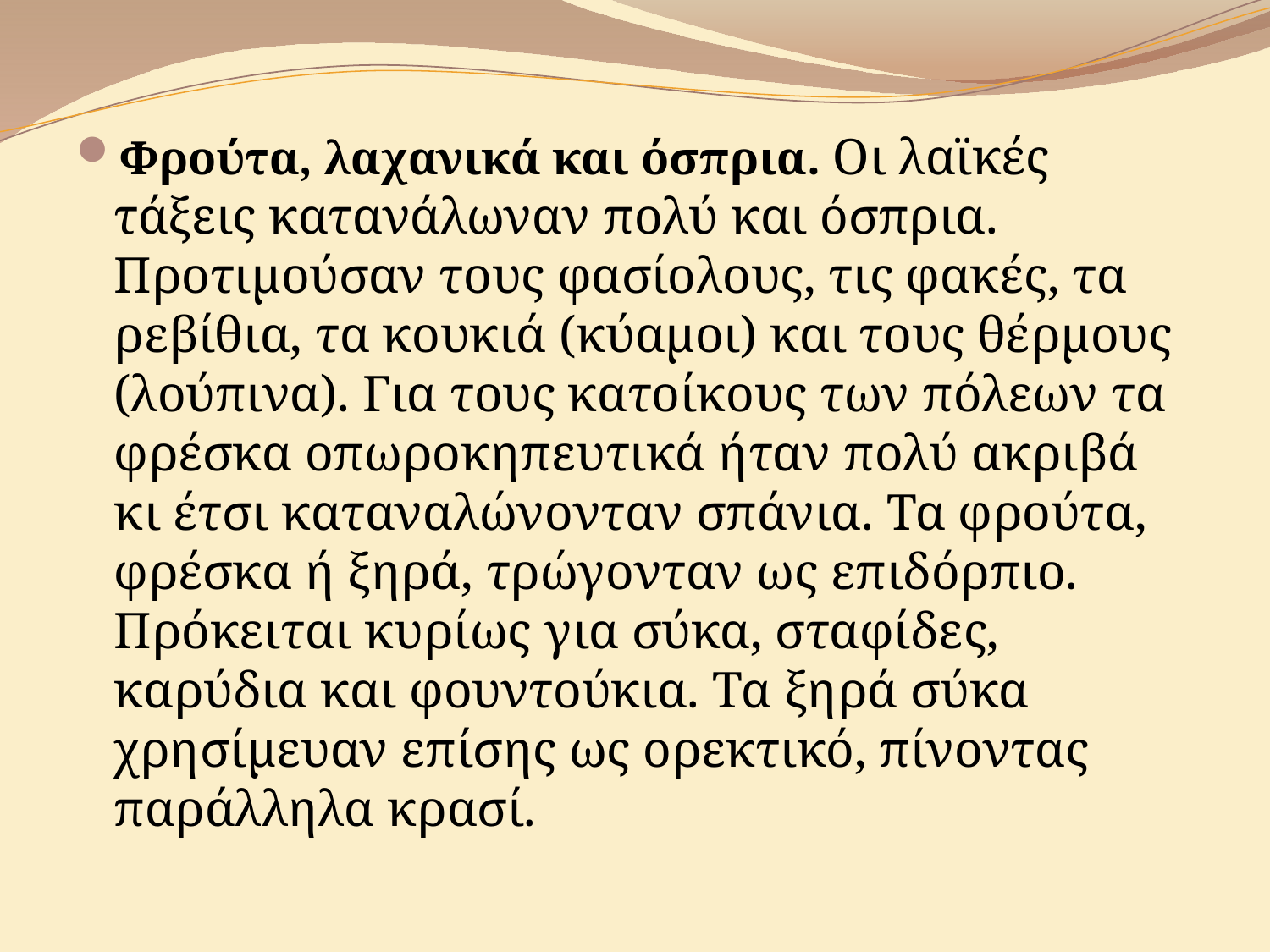

#
Φρούτα, λαχανικά και όσπρια. Οι λαϊκές τάξεις κατανάλωναν πολύ και όσπρια. Προτιμούσαν τους φασίολους, τις φακές, τα ρεβίθια, τα κουκιά (κύαμοι) και τους θέρμους (λούπινα). Για τους κατοίκους των πόλεων τα φρέσκα οπωροκηπευτικά ήταν πολύ ακριβά κι έτσι καταναλώνονταν σπάνια. Τα φρούτα, φρέσκα ή ξηρά, τρώγονταν ως επιδόρπιο. Πρόκειται κυρίως για σύκα, σταφίδες, καρύδια και φουντούκια. Τα ξηρά σύκα χρησίμευαν επίσης ως ορεκτικό, πίνοντας παράλληλα κρασί.